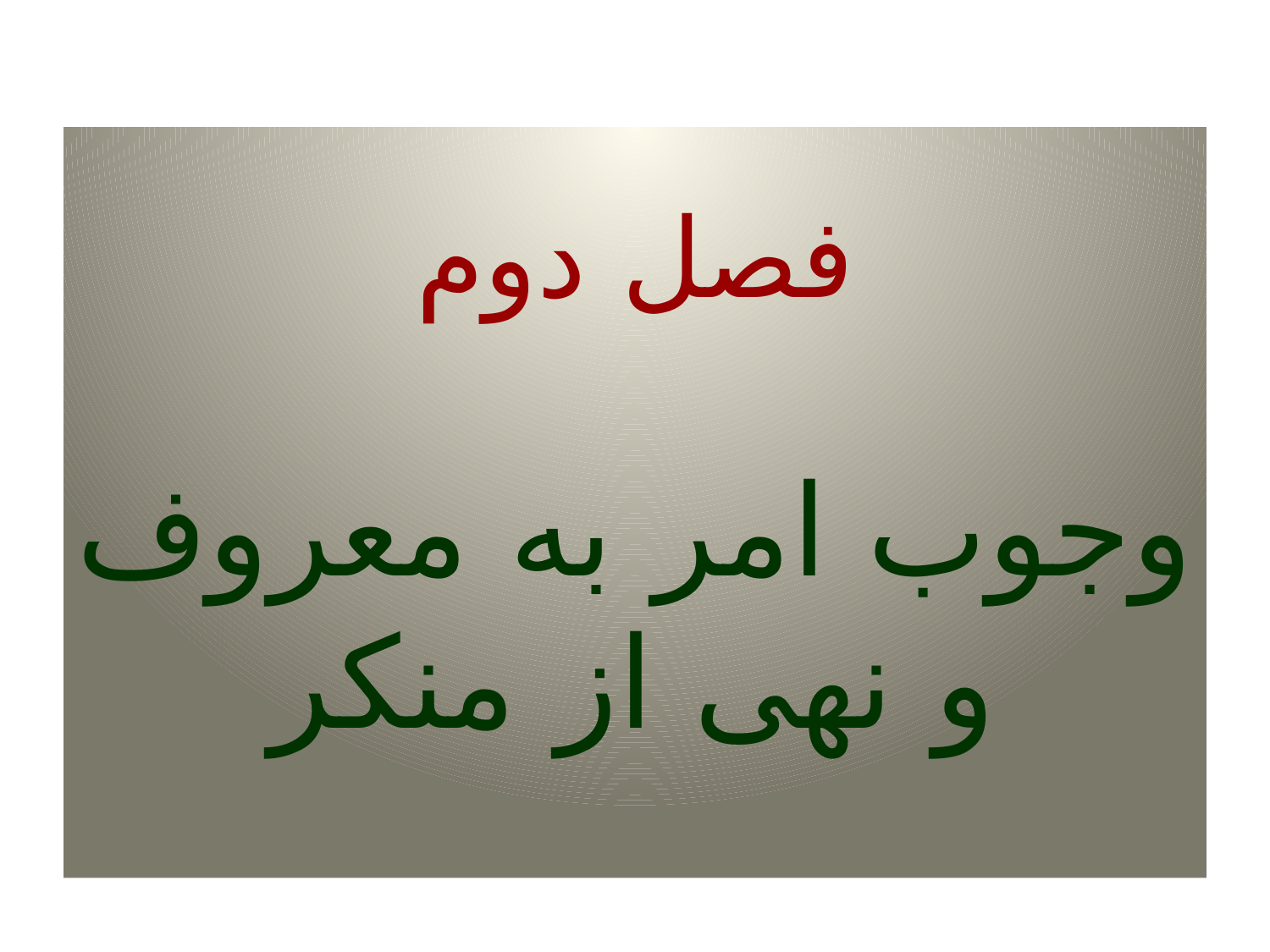

فصل دوم

وجوب امر به معروف و نهی از منکر